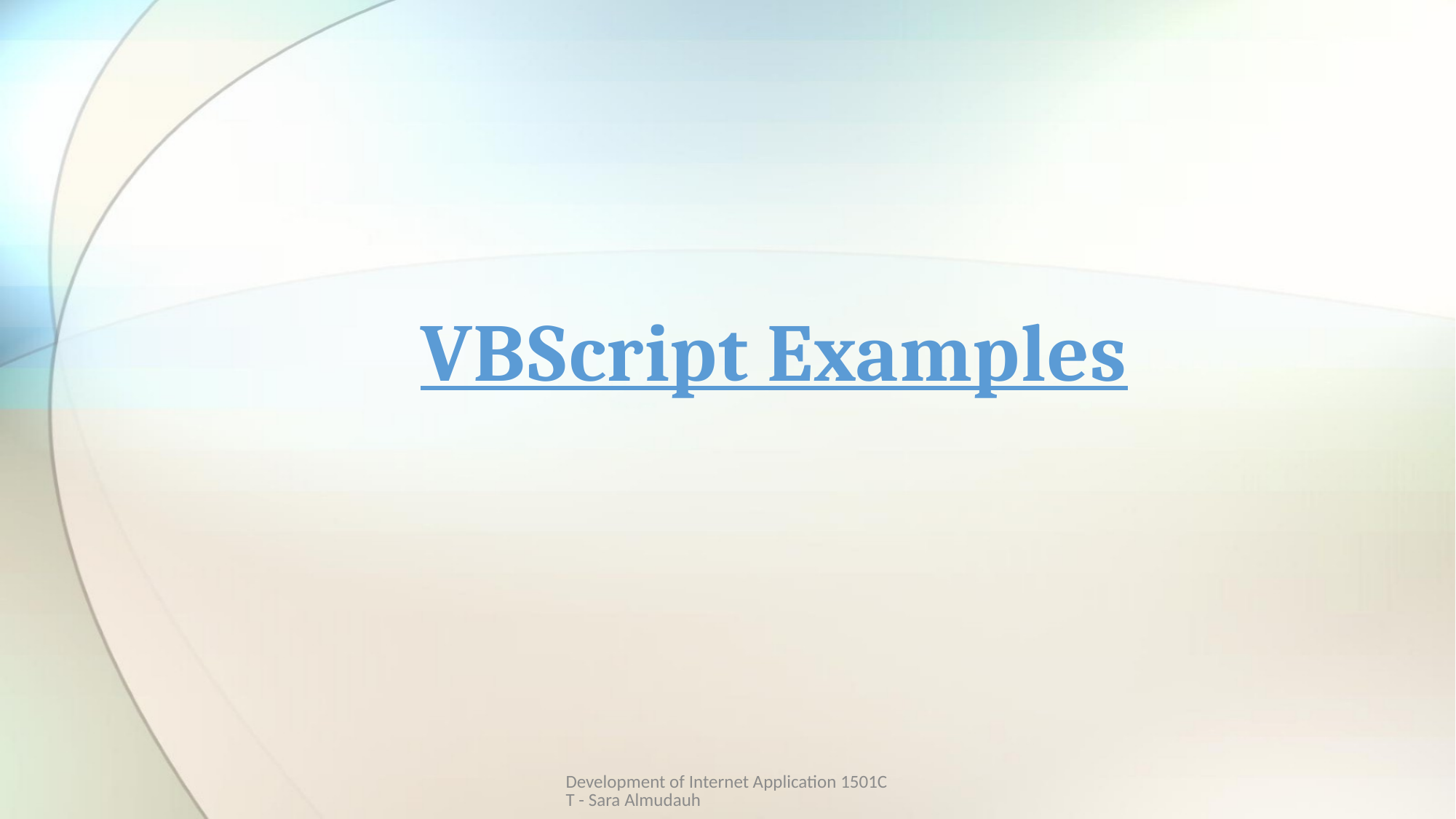

# VBScript Examples
Development of Internet Application 1501CT - Sara Almudauh